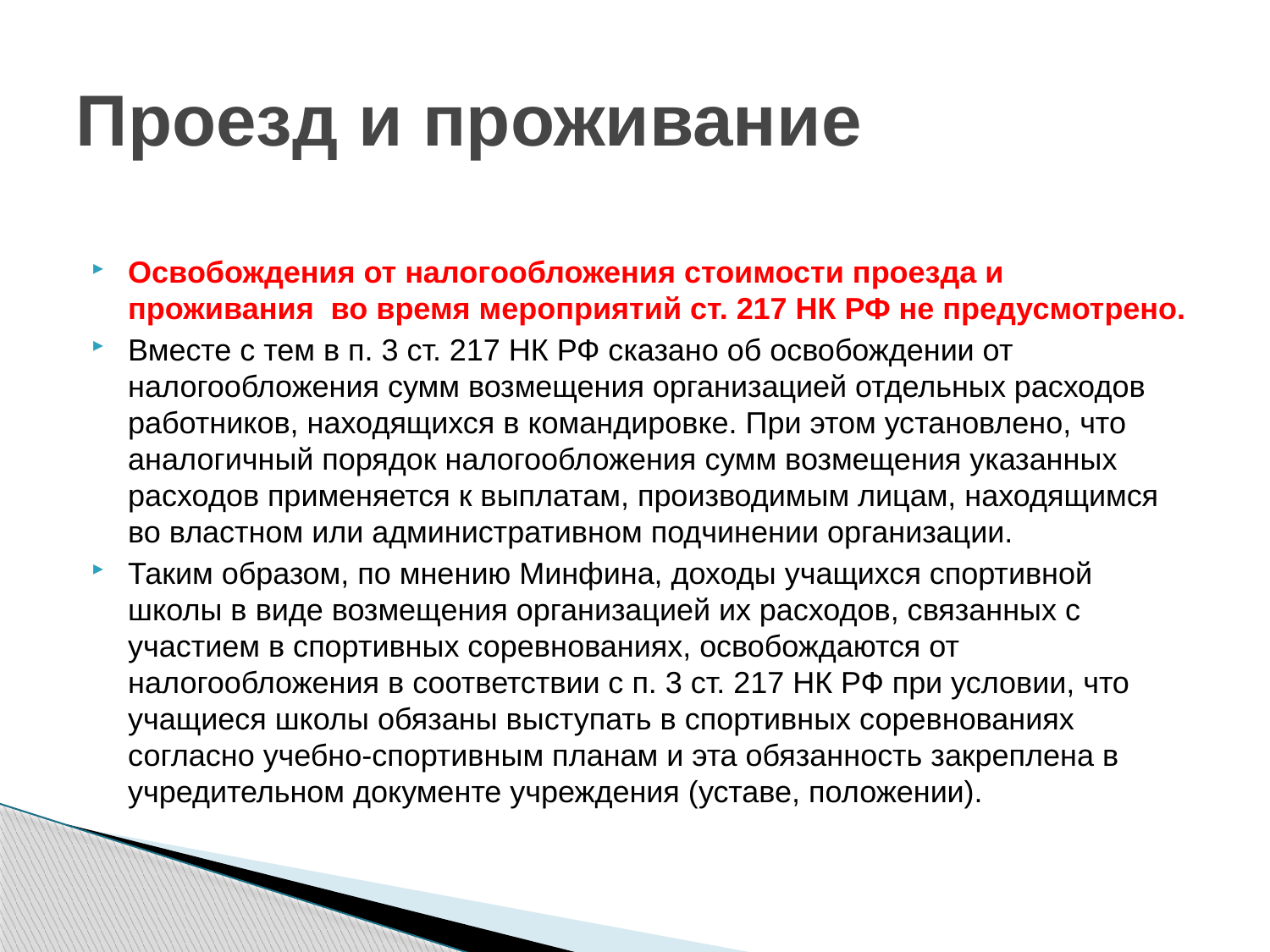

# Проезд и проживание

Освобождения от налогообложения стоимости проезда и проживания  во время мероприятий ст. 217 НК РФ не предусмотрено.
Вместе с тем в п. 3 ст. 217 НК РФ сказано об освобождении от налогообложения сумм возмещения организацией отдельных расходов работников, находящихся в командировке. При этом установлено, что аналогичный порядок налогообложения сумм возмещения указанных расходов применяется к выплатам, производимым лицам, находящимся во властном или административном подчинении организации.
Таким образом, по мнению Минфина, доходы учащихся спортивной школы в виде возмещения организацией их расходов, связанных с участием в спортивных соревнованиях, освобождаются от налогообложения в соответствии с п. 3 ст. 217 НК РФ при условии, что учащиеся школы обязаны выступать в спортивных соревнованиях согласно учебно-спортивным планам и эта обязанность закреплена в учредительном документе учреждения (уставе, положении).